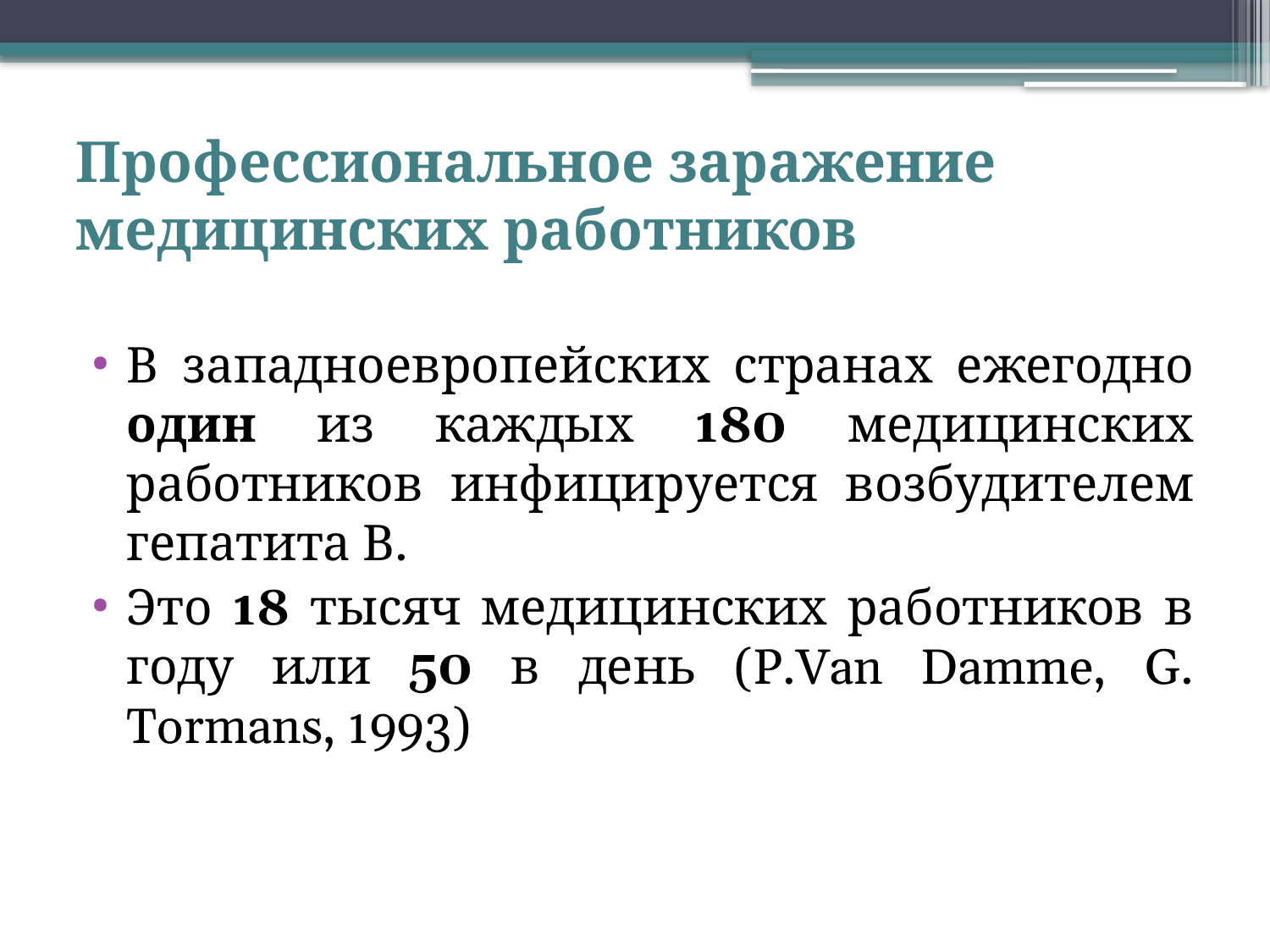

# Профессиональное заражение медицинских работников
В западноевропейских странах ежегодно один из каждых 180 медицинских работников инфицируется возбудителем гепатита В.
Это 18 тысяч медицинских работников в году или 50 в день (P.Van Damme, G. Tormans, 1993)